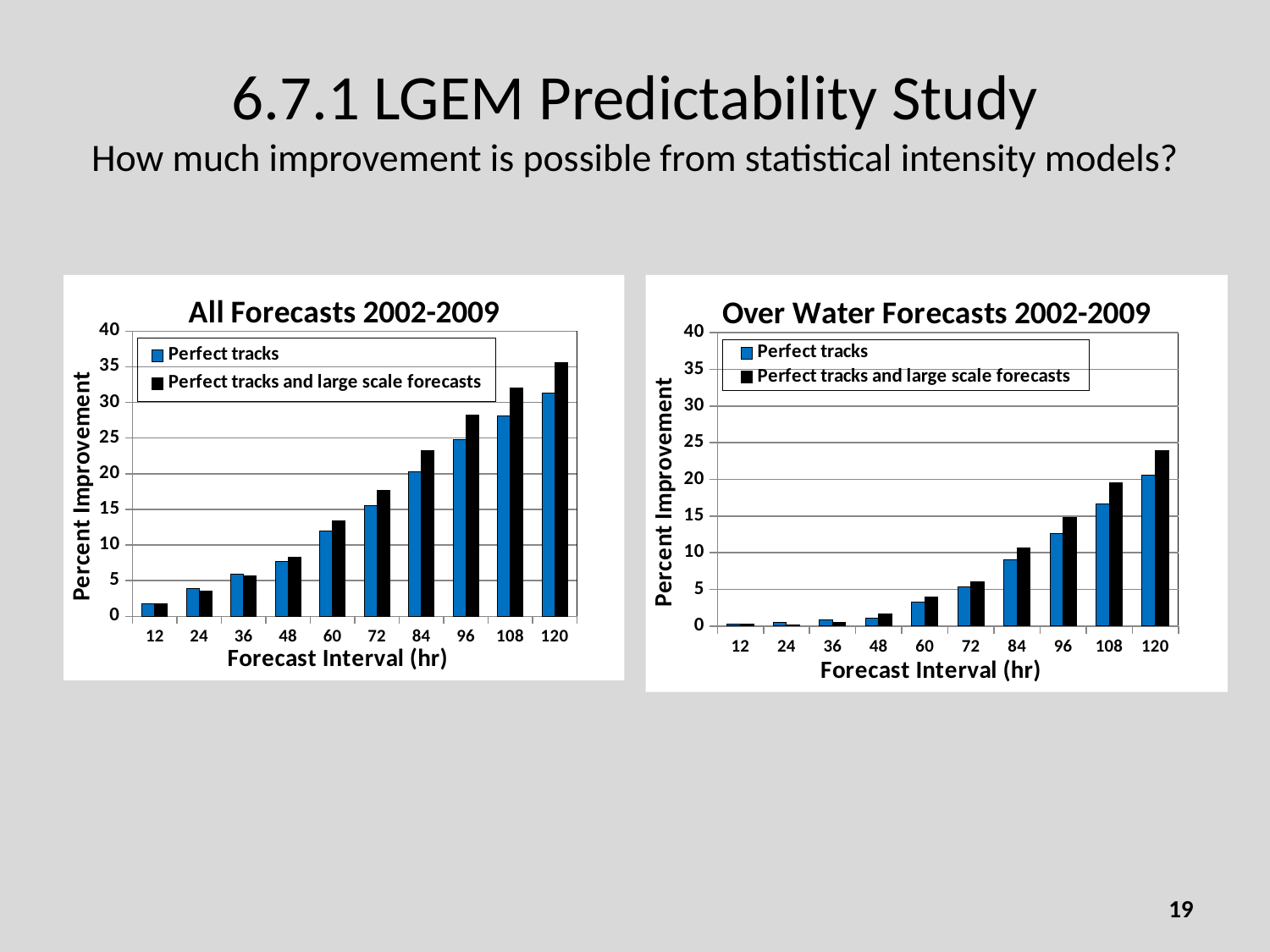

# 6.7.1 LGEM Predictability Study How much improvement is possible from statistical intensity models?

### Chart: All Forecasts 2002-2009

| Category |  |  |
|---|---|---|
| 12 | 1.8041237113402022 | 1.8041237113402022 |
| 24 | 3.849765258215965 | 3.5680751173708987 |
| 36 | 5.868544600938956 | 5.712050078247237 |
| 48 | 7.7410274454609524 | 8.304011259676303 |
| 60 | 11.96034537895747 | 13.399424368404256 |
| 72 | 15.474794841735052 | 17.64361078546303 |
| 84 | 20.32859927596761 | 23.224728487886374 |
| 96 | 24.72148541114059 | 28.275862068965527 |
| 108 | 28.063757512411787 | 31.983276718055922 |
| 120 | 31.30792996910403 | 35.58187435633354 |

### Chart: Over Water Forecasts 2002-2009

| Category |  |  |
|---|---|---|
| 12 | 0.269905533063434 | 0.269905533063434 |
| 24 | 0.4892367906066608 | 0.19569471624267465 |
| 36 | 0.8090614886731367 | 0.48543689320387445 |
| 48 | 1.0167029774872824 | 1.5976761074800208 |
| 60 | 3.295956506965678 | 3.975535168195713 |
| 72 | 5.300127713920817 | 6.066411238825016 |
| 84 | 9.079754601227018 | 10.613496932515366 |
| 96 | 12.573789846517126 | 14.817001180637531 |
| 108 | 16.66666666666667 | 19.492502883506255 |
| 120 | 20.574971815107098 | 23.957158962795933 |
19